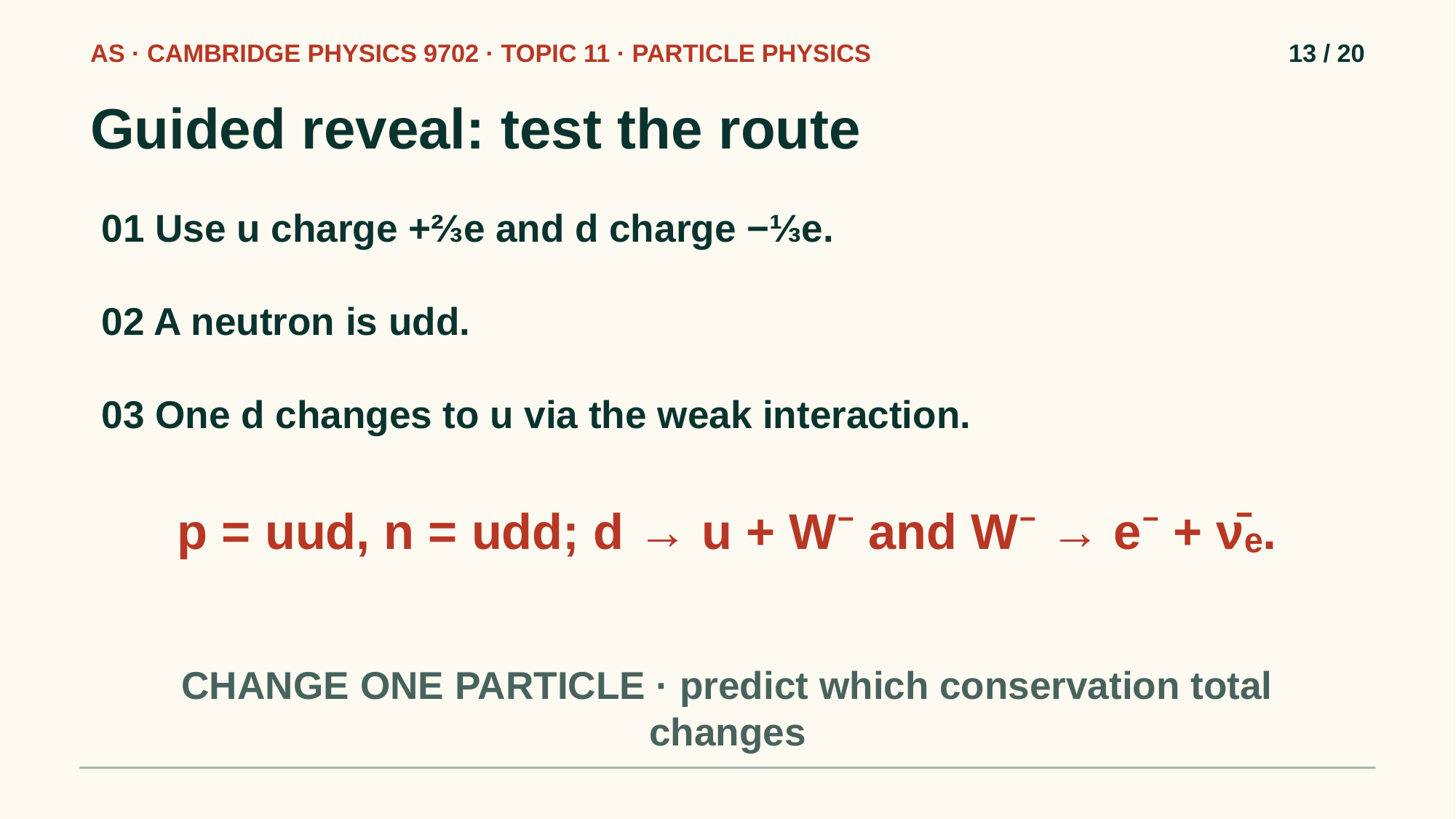

AS · CAMBRIDGE PHYSICS 9702 · TOPIC 11 · PARTICLE PHYSICS
13 / 20
Guided reveal: test the route
01 Use u charge +⅔e and d charge −⅓e.
02 A neutron is udd.
03 One d changes to u via the weak interaction.
p = uud, n = udd; d → u + W⁻ and W⁻ → e⁻ + ν̄ₑ.
CHANGE ONE PARTICLE · predict which conservation total changes